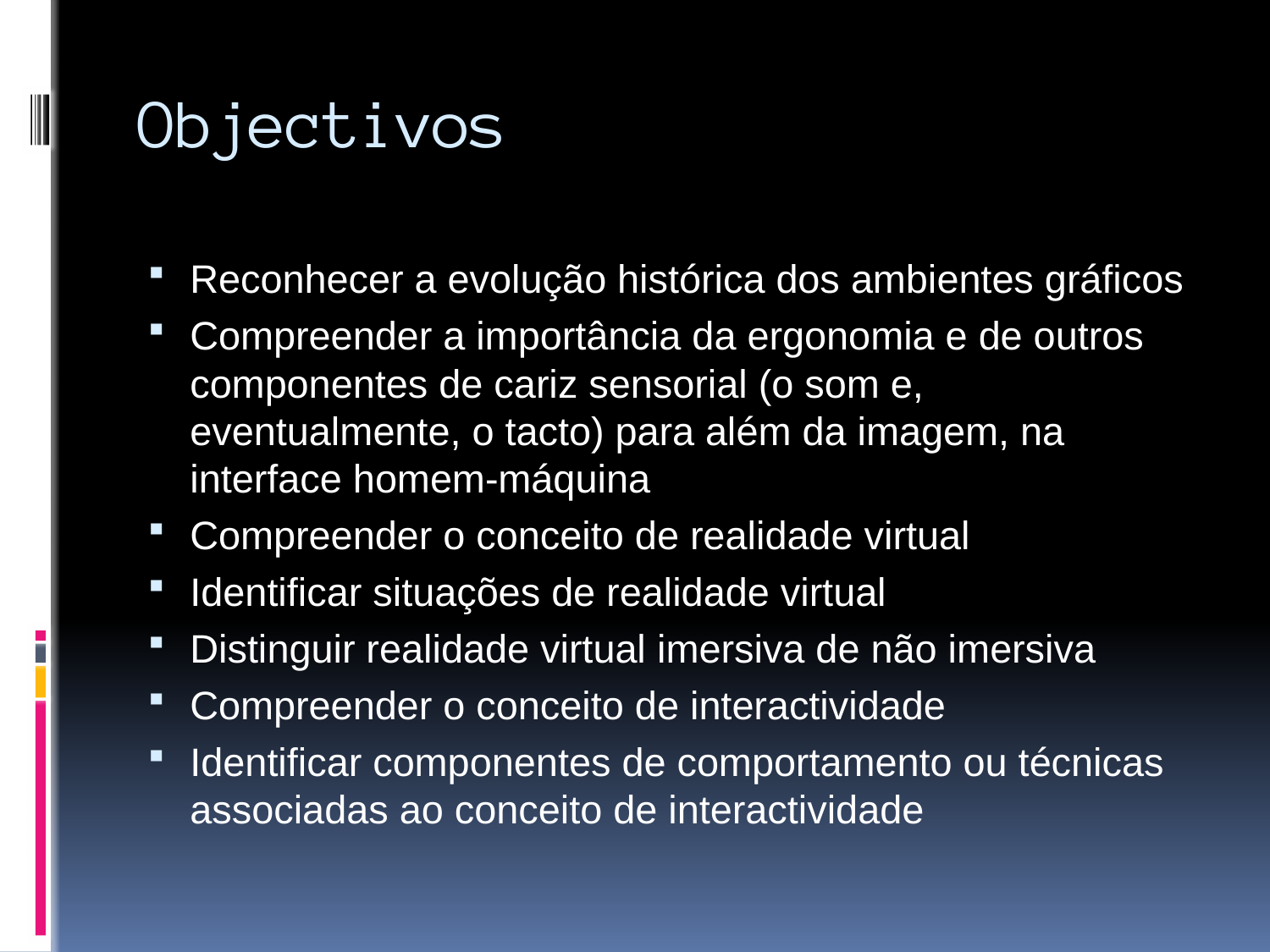

# Objectivos
Reconhecer a evolução histórica dos ambientes gráficos
Compreender a importância da ergonomia e de outros componentes de cariz sensorial (o som e, eventualmente, o tacto) para além da imagem, na interface homem-máquina
Compreender o conceito de realidade virtual
Identificar situações de realidade virtual
Distinguir realidade virtual imersiva de não imersiva
Compreender o conceito de interactividade
Identificar componentes de comportamento ou técnicas associadas ao conceito de interactividade